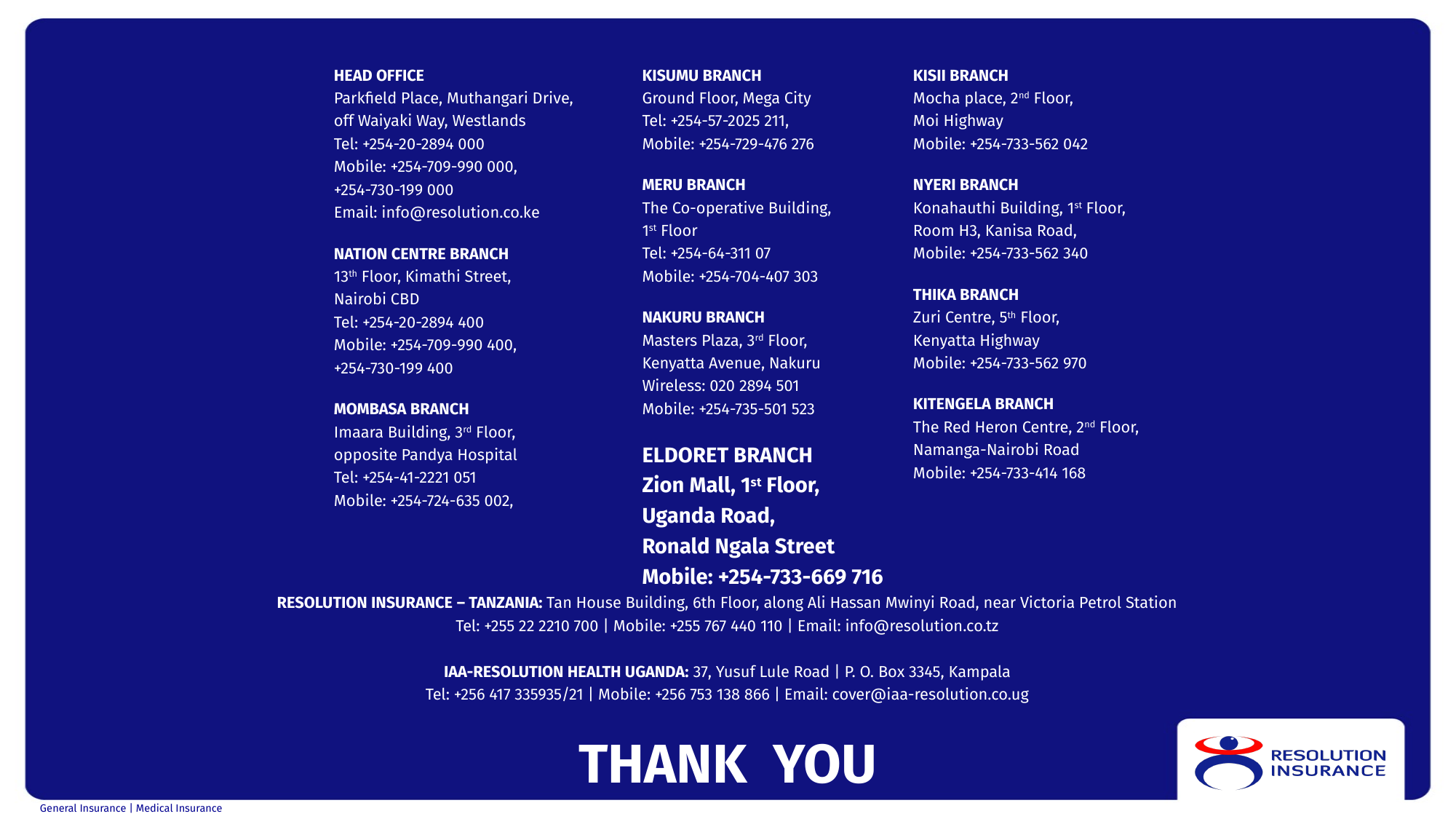

HEAD OFFICE
Parkfield Place, Muthangari Drive,
off Waiyaki Way, Westlands
Tel: +254-20-2894 000
Mobile: +254-709-990 000,
+254-730-199 000
Email: info@resolution.co.ke
NATION CENTRE BRANCH
13th Floor, Kimathi Street,
Nairobi CBD
Tel: +254-20-2894 400
Mobile: +254-709-990 400,
+254-730-199 400
MOMBASA BRANCH
Imaara Building, 3rd Floor,
opposite Pandya Hospital
Tel: +254-41-2221 051
Mobile: +254-724-635 002,
KISUMU BRANCH
Ground Floor, Mega City
Tel: +254-57-2025 211,
Mobile: +254-729-476 276
MERU BRANCH
The Co-operative Building,
1st Floor
Tel: +254-64-311 07
Mobile: +254-704-407 303
NAKURU BRANCH
Masters Plaza, 3rd Floor,
Kenyatta Avenue, Nakuru
Wireless: 020 2894 501
Mobile: +254-735-501 523
ELDORET BRANCH
Zion Mall, 1st Floor,
Uganda Road,
Ronald Ngala Street
Mobile: +254-733-669 716
KISII BRANCH
Mocha place, 2nd Floor,
Moi Highway
Mobile: +254-733-562 042
NYERI BRANCH
Konahauthi Building, 1st Floor,
Room H3, Kanisa Road,
Mobile: +254-733-562 340
THIKA BRANCH
Zuri Centre, 5th Floor,
Kenyatta Highway
Mobile: +254-733-562 970
KITENGELA BRANCH
The Red Heron Centre, 2nd Floor, Namanga-Nairobi Road
Mobile: +254-733-414 168
RESOLUTION INSURANCE – TANZANIA: Tan House Building, 6th Floor, along Ali Hassan Mwinyi Road, near Victoria Petrol Station
Tel: +255 22 2210 700 | Mobile: +255 767 440 110 | Email: info@resolution.co.tz

IAA-RESOLUTION HEALTH UGANDA: 37, Yusuf Lule Road | P. O. Box 3345, Kampala
Tel: +256 417 335935/21 | Mobile: +256 753 138 866 | Email: cover@iaa-resolution.co.ug
# THANK  YOU